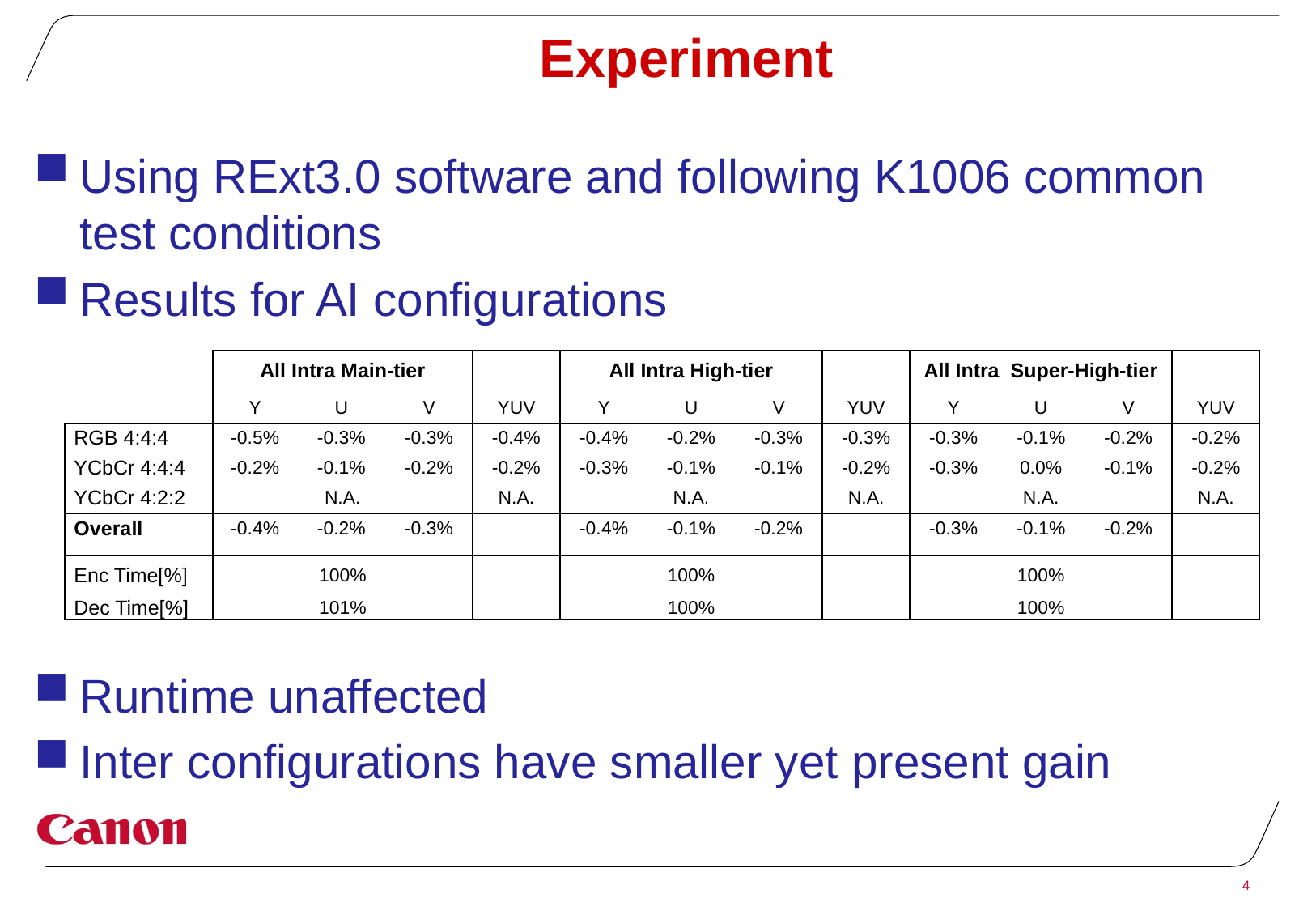

# Experiment
Using RExt3.0 software and following K1006 common test conditions
Results for AI configurations

Runtime unaffected
Inter configurations have smaller yet present gain
|  | All Intra Main-tier |  |  |  | All Intra High-tier |  |  |  | All Intra Super-High-tier |  |  |  |
| --- | --- | --- | --- | --- | --- | --- | --- | --- | --- | --- | --- | --- |
|  | Y | U | V | YUV | Y | U | V | YUV | Y | U | V | YUV |
| RGB 4:4:4 | -0.5% | -0.3% | -0.3% | -0.4% | -0.4% | -0.2% | -0.3% | -0.3% | -0.3% | -0.1% | -0.2% | -0.2% |
| YCbCr 4:4:4 | -0.2% | -0.1% | -0.2% | -0.2% | -0.3% | -0.1% | -0.1% | -0.2% | -0.3% | 0.0% | -0.1% | -0.2% |
| YCbCr 4:2:2 | N.A. |  |  | N.A. |  | N.A. |  | N.A. |  | N.A. |  | N.A. |
| Overall | -0.4% | -0.2% | -0.3% |  | -0.4% | -0.1% | -0.2% |  | -0.3% | -0.1% | -0.2% |  |
|  |  |  |  |  |  |  |  |  |  |  |  |  |
| Enc Time[%] | 100% |  |  |  | 100% |  |  |  | 100% |  |  |  |
| Dec Time[%] | 101% |  |  |  | 100% |  |  |  | 100% |  |  |  |
4